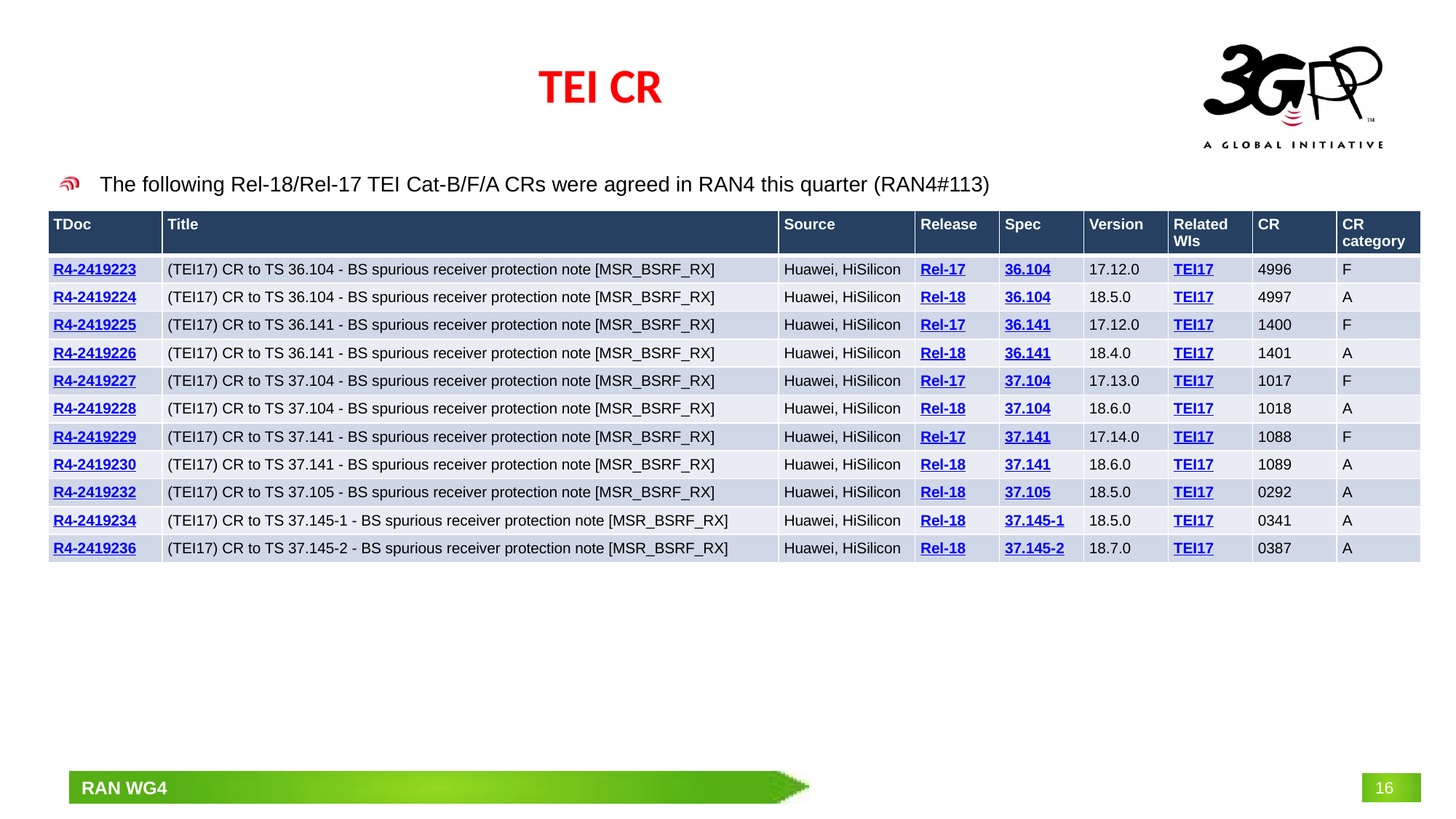

# TEI CR
The following Rel-18/Rel-17 TEI Cat-B/F/A CRs were agreed in RAN4 this quarter (RAN4#113)

| TDoc | Title | Source | Release | Spec | Version | Related WIs | CR | CR category |
| --- | --- | --- | --- | --- | --- | --- | --- | --- |
| R4-2419223 | (TEI17) CR to TS 36.104 - BS spurious receiver protection note [MSR\_BSRF\_RX] | Huawei, HiSilicon | Rel-17 | 36.104 | 17.12.0 | TEI17 | 4996 | F |
| R4-2419224 | (TEI17) CR to TS 36.104 - BS spurious receiver protection note [MSR\_BSRF\_RX] | Huawei, HiSilicon | Rel-18 | 36.104 | 18.5.0 | TEI17 | 4997 | A |
| R4-2419225 | (TEI17) CR to TS 36.141 - BS spurious receiver protection note [MSR\_BSRF\_RX] | Huawei, HiSilicon | Rel-17 | 36.141 | 17.12.0 | TEI17 | 1400 | F |
| R4-2419226 | (TEI17) CR to TS 36.141 - BS spurious receiver protection note [MSR\_BSRF\_RX] | Huawei, HiSilicon | Rel-18 | 36.141 | 18.4.0 | TEI17 | 1401 | A |
| R4-2419227 | (TEI17) CR to TS 37.104 - BS spurious receiver protection note [MSR\_BSRF\_RX] | Huawei, HiSilicon | Rel-17 | 37.104 | 17.13.0 | TEI17 | 1017 | F |
| R4-2419228 | (TEI17) CR to TS 37.104 - BS spurious receiver protection note [MSR\_BSRF\_RX] | Huawei, HiSilicon | Rel-18 | 37.104 | 18.6.0 | TEI17 | 1018 | A |
| R4-2419229 | (TEI17) CR to TS 37.141 - BS spurious receiver protection note [MSR\_BSRF\_RX] | Huawei, HiSilicon | Rel-17 | 37.141 | 17.14.0 | TEI17 | 1088 | F |
| R4-2419230 | (TEI17) CR to TS 37.141 - BS spurious receiver protection note [MSR\_BSRF\_RX] | Huawei, HiSilicon | Rel-18 | 37.141 | 18.6.0 | TEI17 | 1089 | A |
| R4-2419232 | (TEI17) CR to TS 37.105 - BS spurious receiver protection note [MSR\_BSRF\_RX] | Huawei, HiSilicon | Rel-18 | 37.105 | 18.5.0 | TEI17 | 0292 | A |
| R4-2419234 | (TEI17) CR to TS 37.145-1 - BS spurious receiver protection note [MSR\_BSRF\_RX] | Huawei, HiSilicon | Rel-18 | 37.145-1 | 18.5.0 | TEI17 | 0341 | A |
| R4-2419236 | (TEI17) CR to TS 37.145-2 - BS spurious receiver protection note [MSR\_BSRF\_RX] | Huawei, HiSilicon | Rel-18 | 37.145-2 | 18.7.0 | TEI17 | 0387 | A |